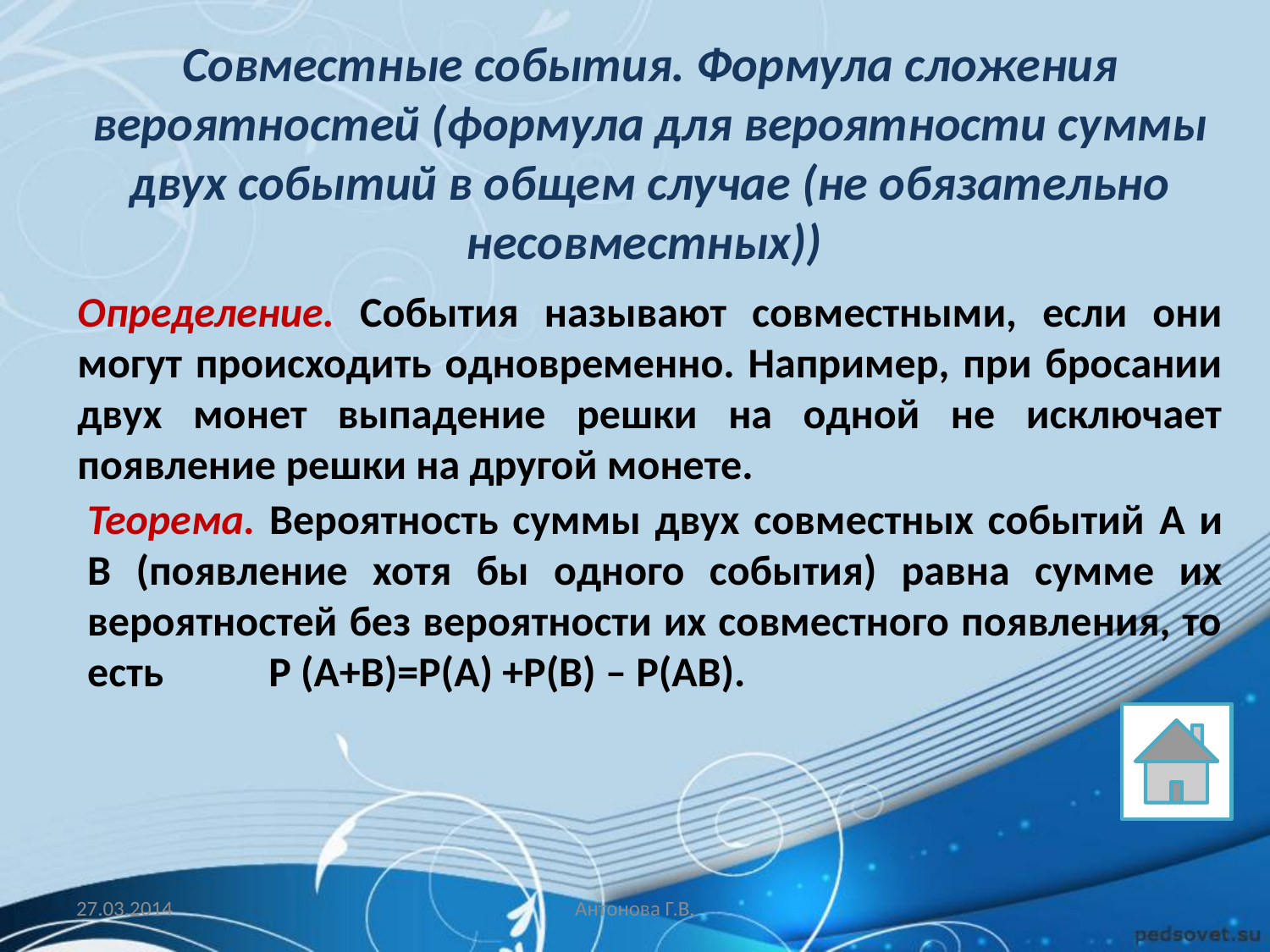

Совместные события. Формула сложения вероятностей (формула для вероятности суммы двух событий в общем случае (не обязательно несовместных))
Определение. События называют совместными, если они могут происходить одновременно. Например, при бросании двух монет выпадение решки на одной не исключает появление решки на другой монете.
Теорема. Вероятность суммы двух совместных событий A и B (появление хотя бы одного события) равна сумме их вероятностей без вероятности их совместного появления, то есть           P (A+B)=P(A) +P(B) – P(AB).

27.03.2014
Антонова Г.В.